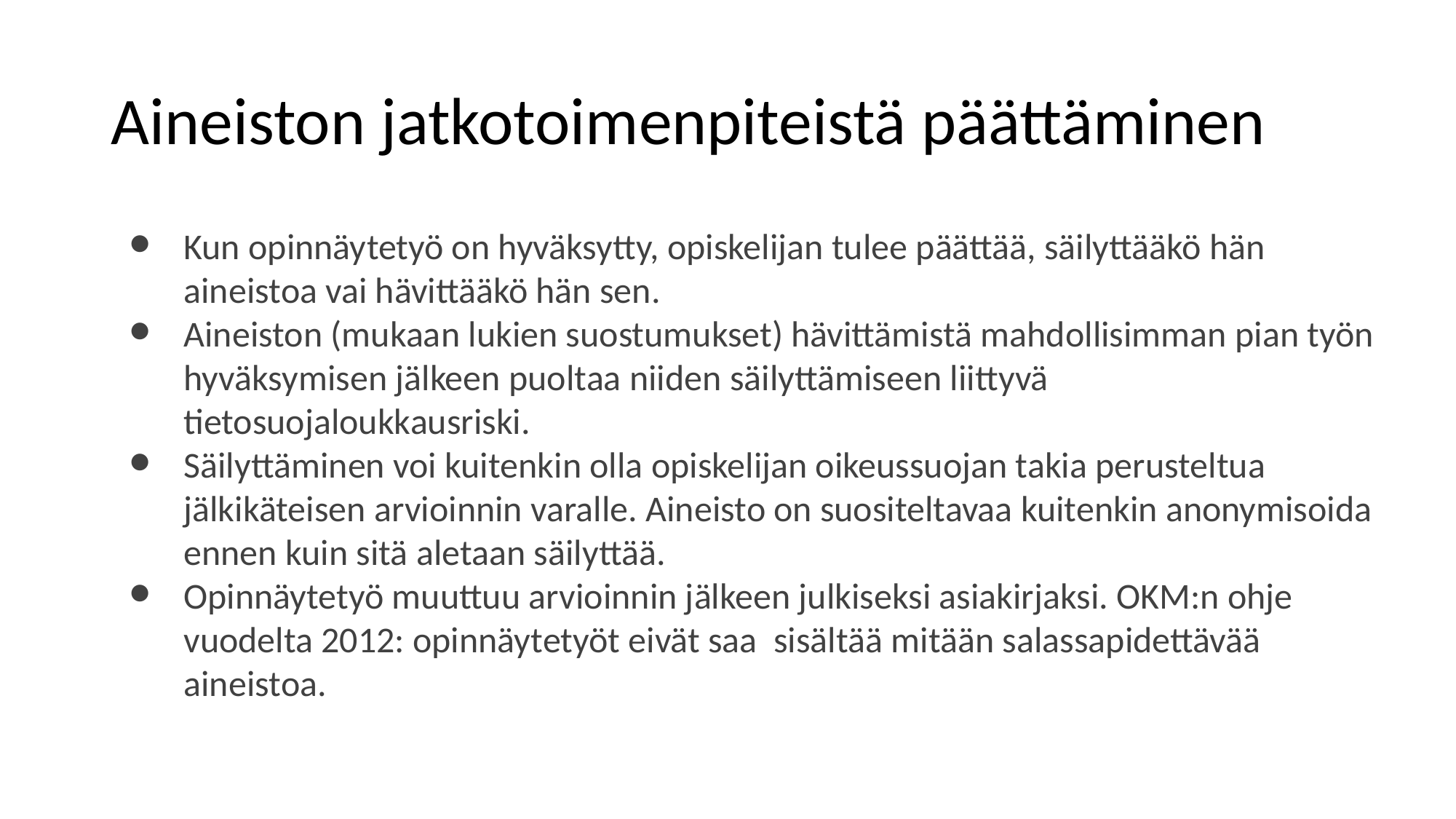

# Aineiston jatkotoimenpiteistä päättäminen
Kun opinnäytetyö on hyväksytty, opiskelijan tulee päättää, säilyttääkö hän aineistoa vai hävittääkö hän sen.
Aineiston (mukaan lukien suostumukset) hävittämistä mahdollisimman pian työn hyväksymisen jälkeen puoltaa niiden säilyttämiseen liittyvä tietosuojaloukkausriski.
Säilyttäminen voi kuitenkin olla opiskelijan oikeussuojan takia perusteltua jälkikäteisen arvioinnin varalle. Aineisto on suositeltavaa kuitenkin anonymisoida ennen kuin sitä aletaan säilyttää.
Opinnäytetyö muuttuu arvioinnin jälkeen julkiseksi asiakirjaksi. OKM:n ohje vuodelta 2012: opinnäytetyöt eivät saa  sisältää mitään salassapidettävää aineistoa.